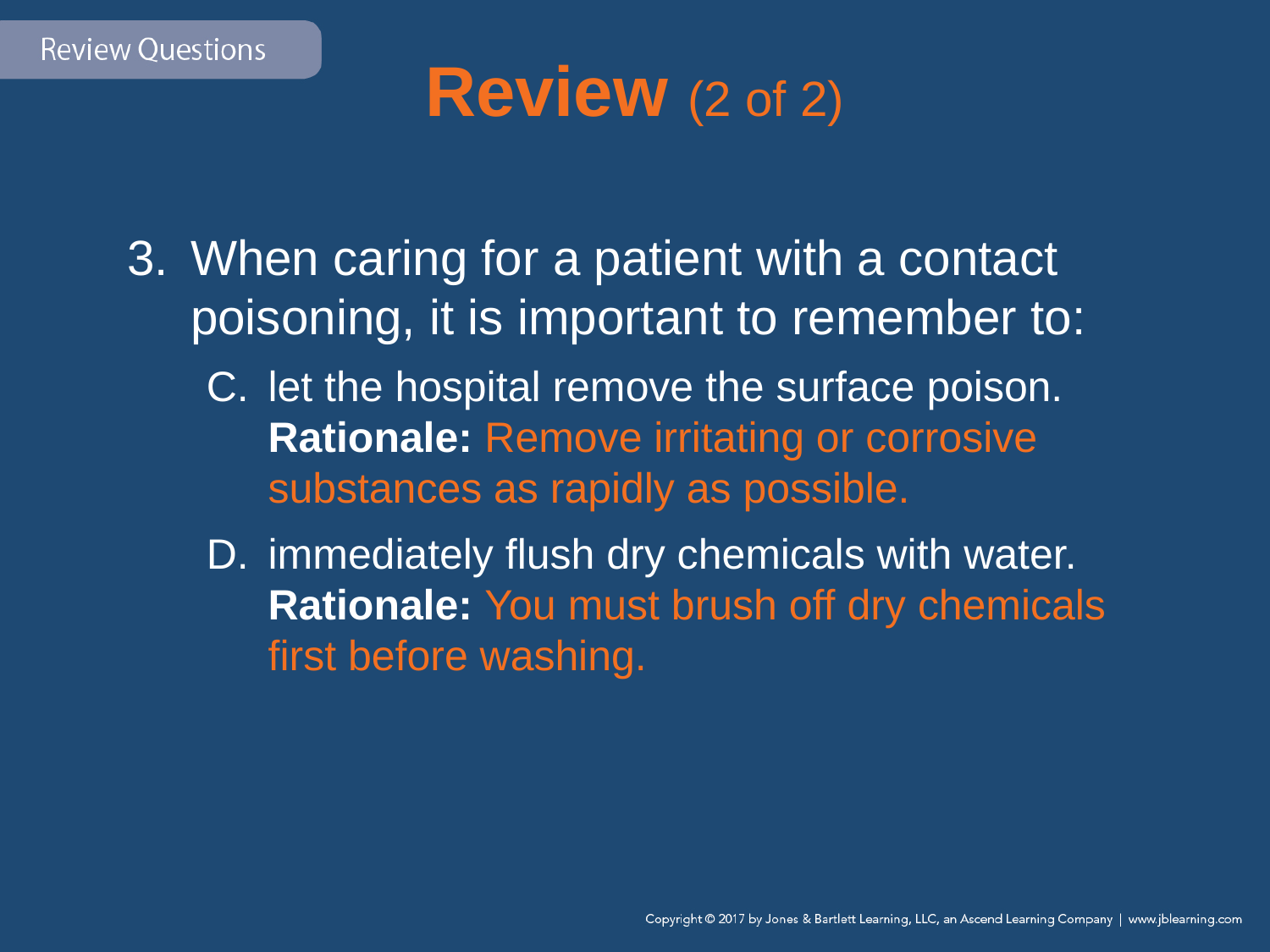

# Review (2 of 2)
When caring for a patient with a contact poisoning, it is important to remember to:
let the hospital remove the surface poison.
Rationale: Remove irritating or corrosive substances as rapidly as possible.
immediately flush dry chemicals with water.
Rationale: You must brush off dry chemicals first before washing.